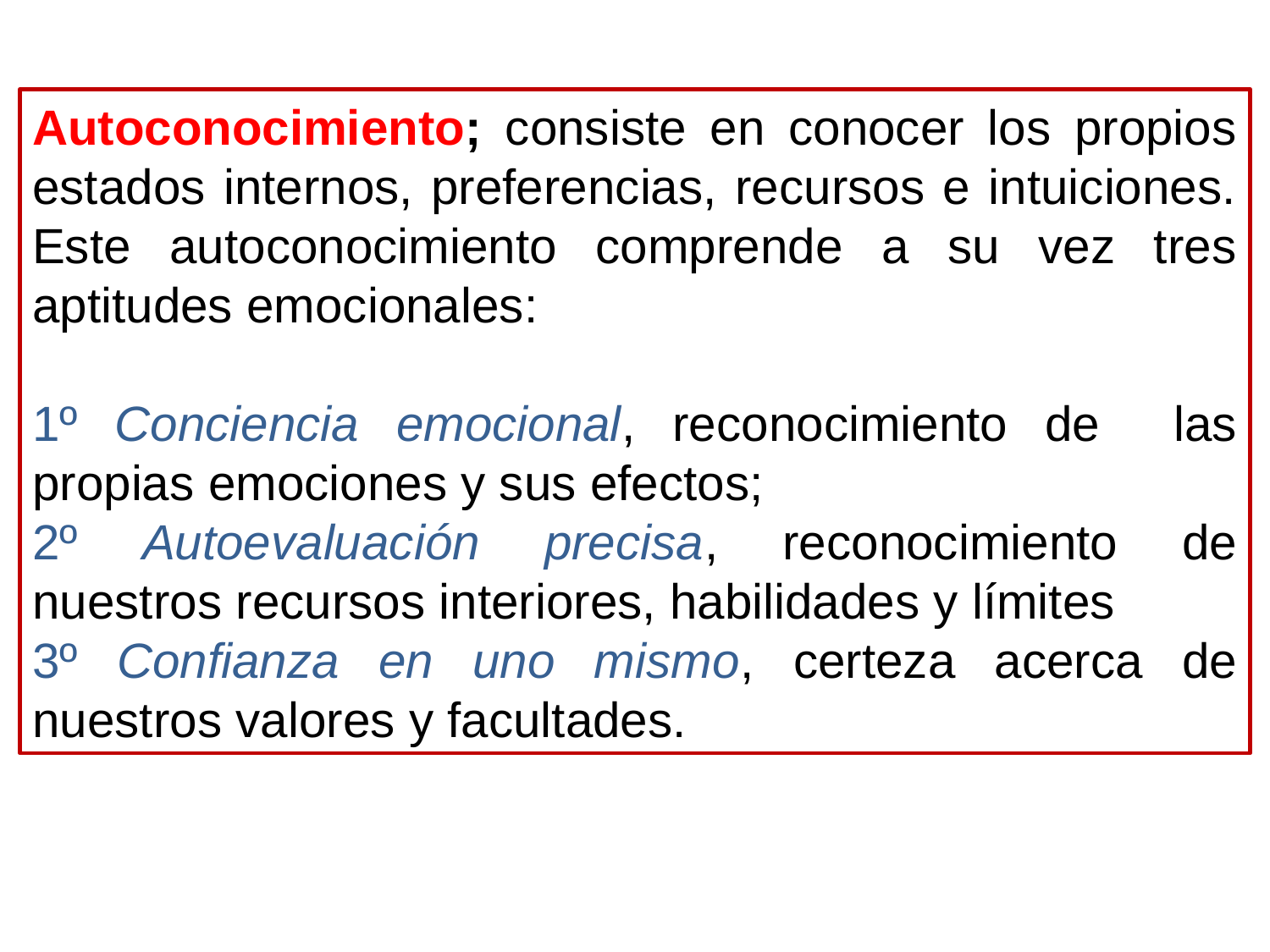

Autoconocimiento; consiste en conocer los propios estados internos, preferencias, recursos e intuiciones. Este autoconocimiento comprende a su vez tres aptitudes emocionales:

1º Conciencia emocional, reconocimiento de  las propias emociones y sus efectos;
2º Autoevaluación precisa, reconocimiento de nuestros recursos interiores, habilidades y límites
3º Confianza en uno mismo, certeza acerca de nuestros valores y facultades.